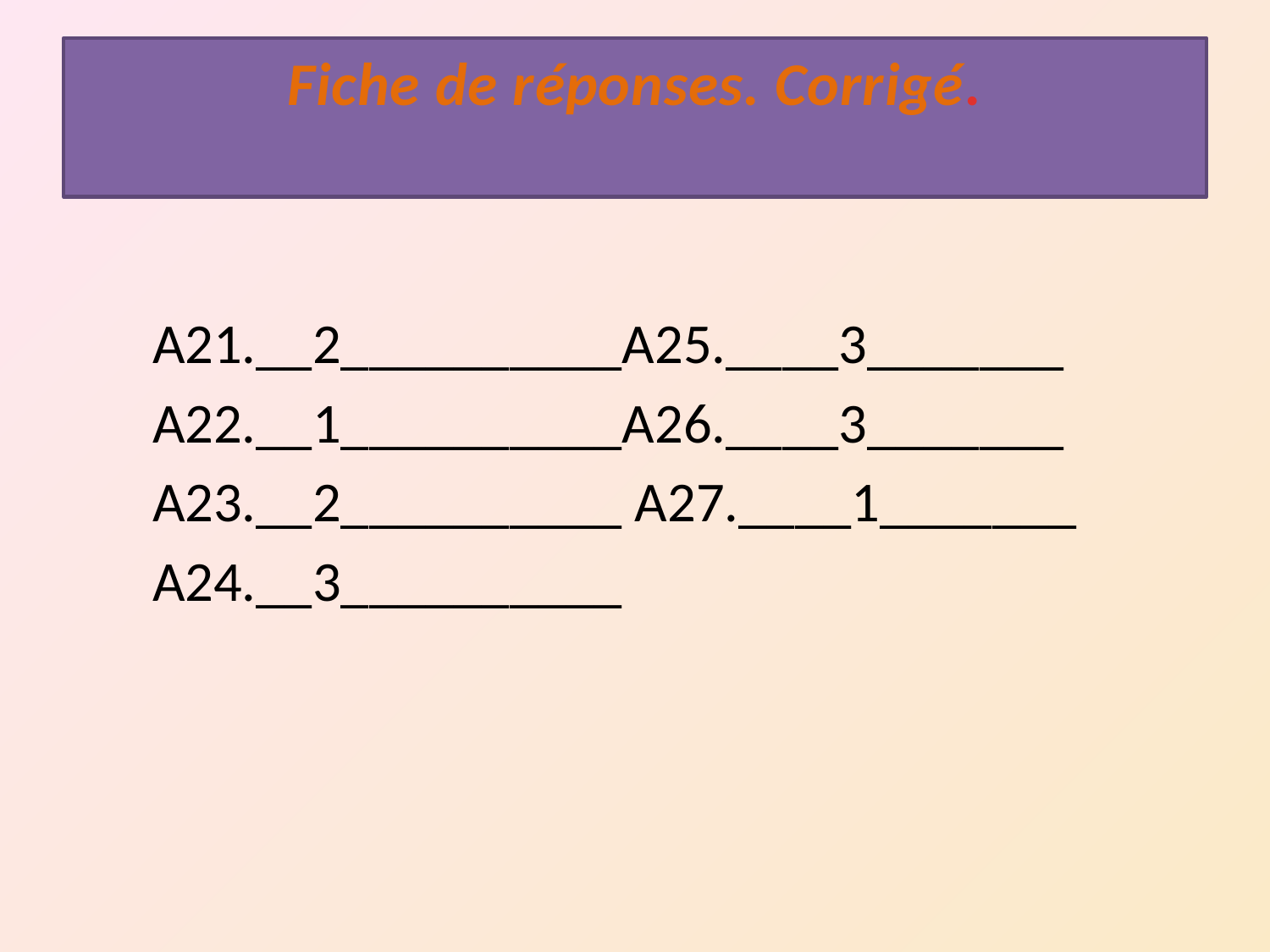

# Fiche de réponses. Corrigé.

      А21.__2__________А25.____3_______
      А22.__1__________А26.____3_______
      А23.__2__________ А27.____1_______
      А24.__3__________